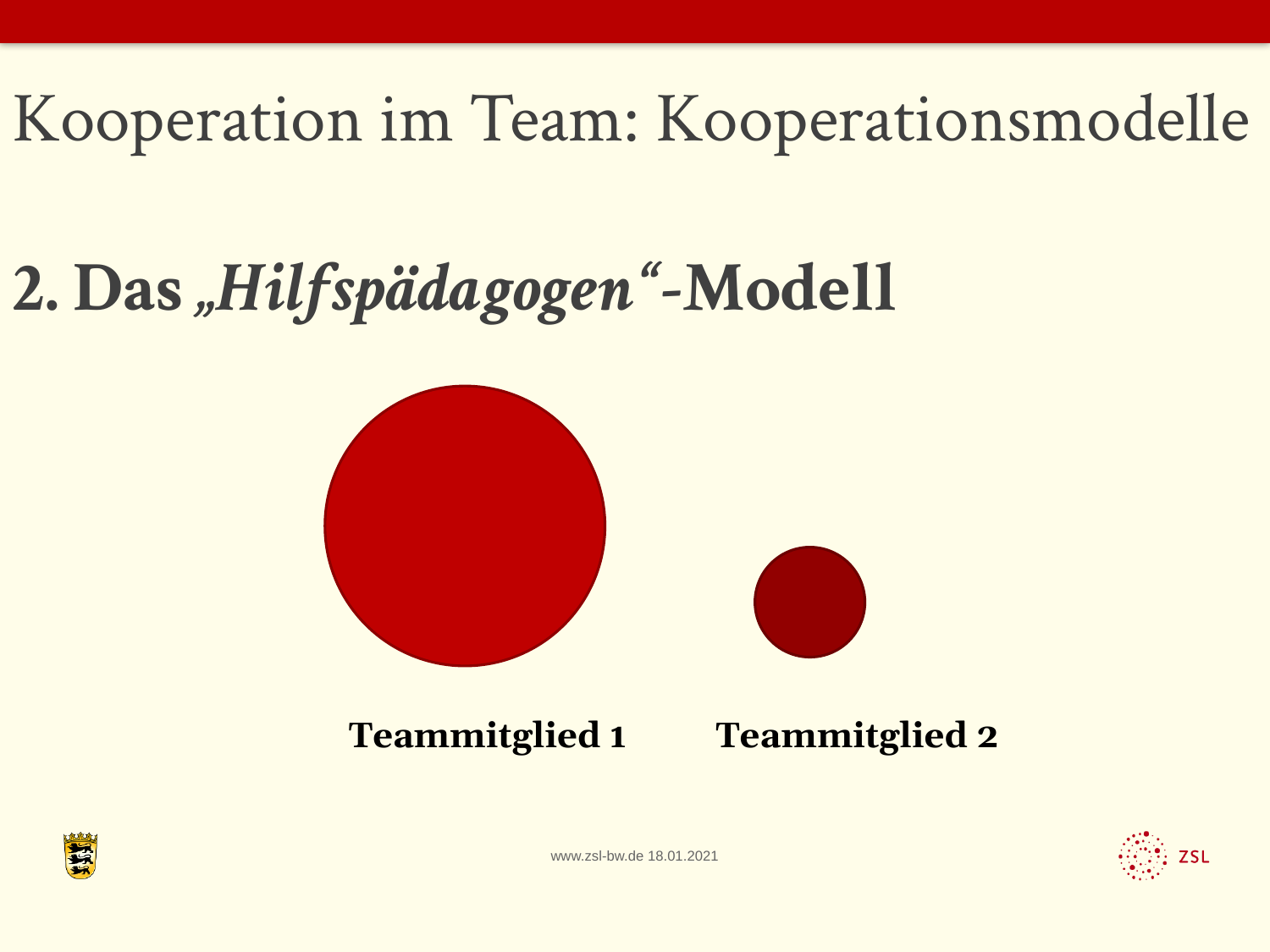

# Kooperation im Team: Kooperationsmodelle 2. Das „Hilfspädagogen“-Modell

Teammitglied 1          Teammitglied 2